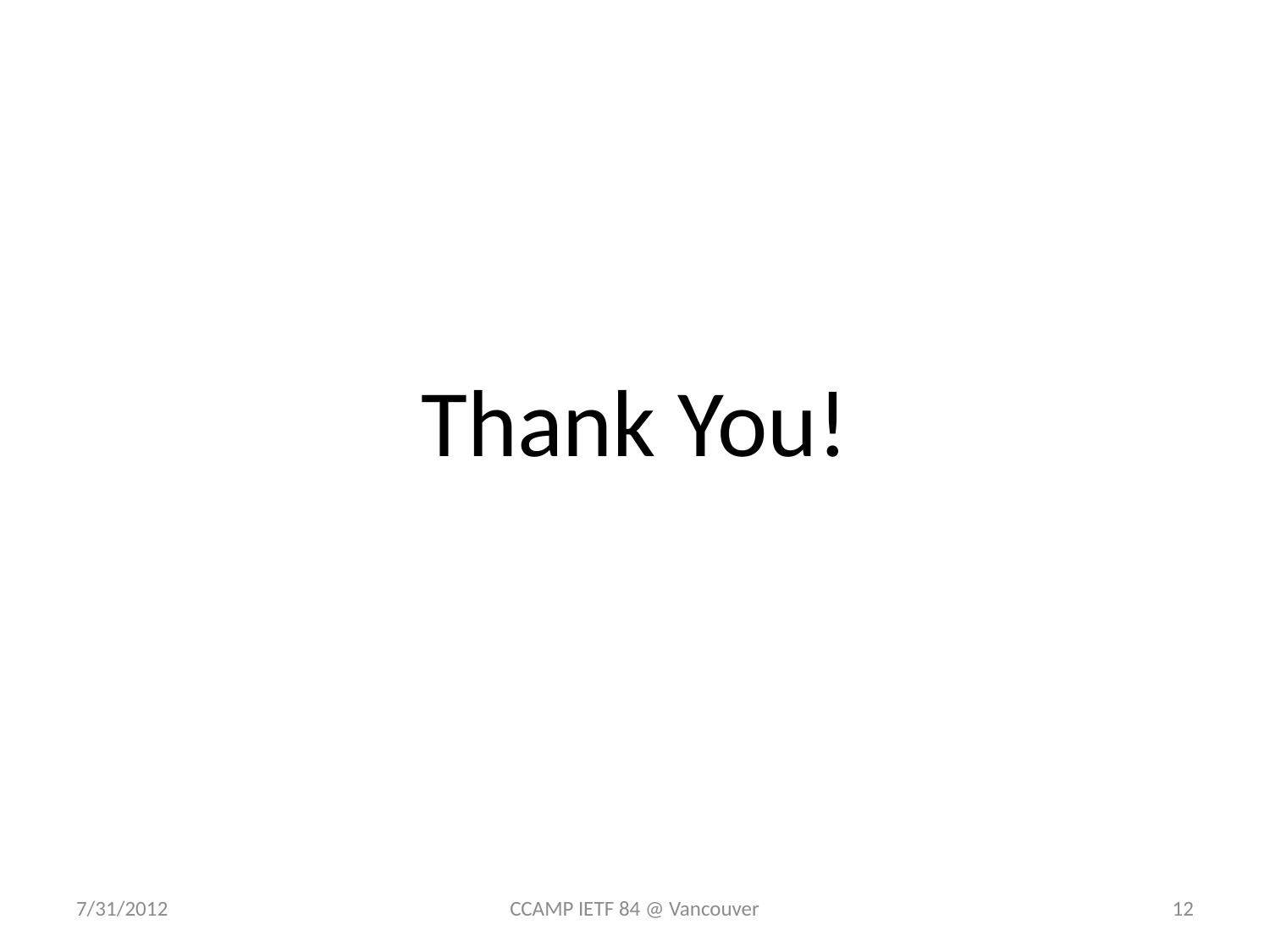

Thank You!
7/31/2012
CCAMP IETF 84 @ Vancouver
12